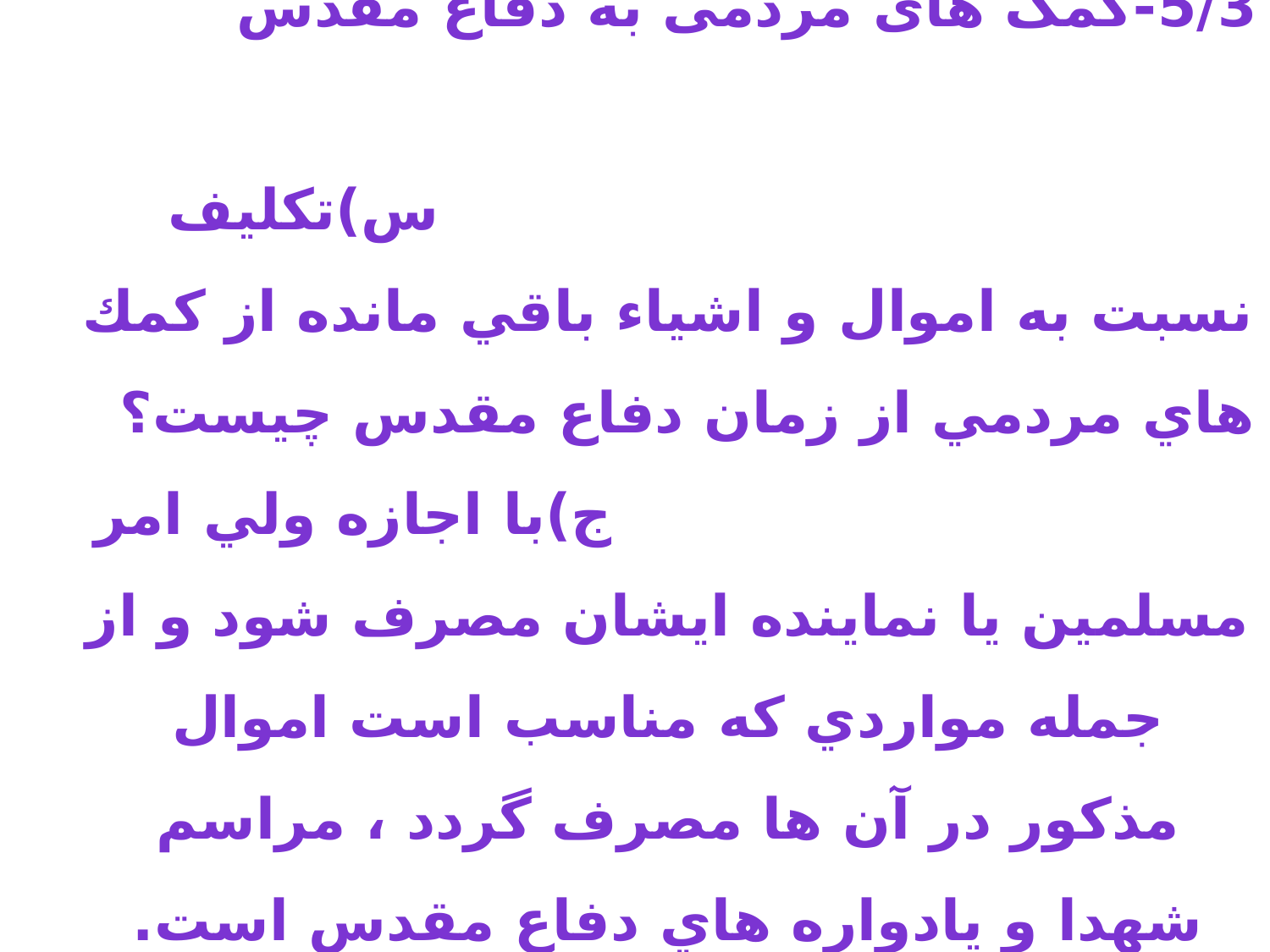

# 5/3-کمک های مردمی به دفاع مقدس                                                                                                          س)تکلیف نسبت به اموال و اشياء باقي مانده از كمك هاي مردمي از زمان دفاع مقدس چیست؟                                   ج)با اجازه ولي امر مسلمين يا نماينده ايشان مصرف شود و از جمله مواردي كه مناسب است اموال مذكور در آن ها مصرف گردد ، مراسم شهدا و يادواره هاي دفاع مقدس است.